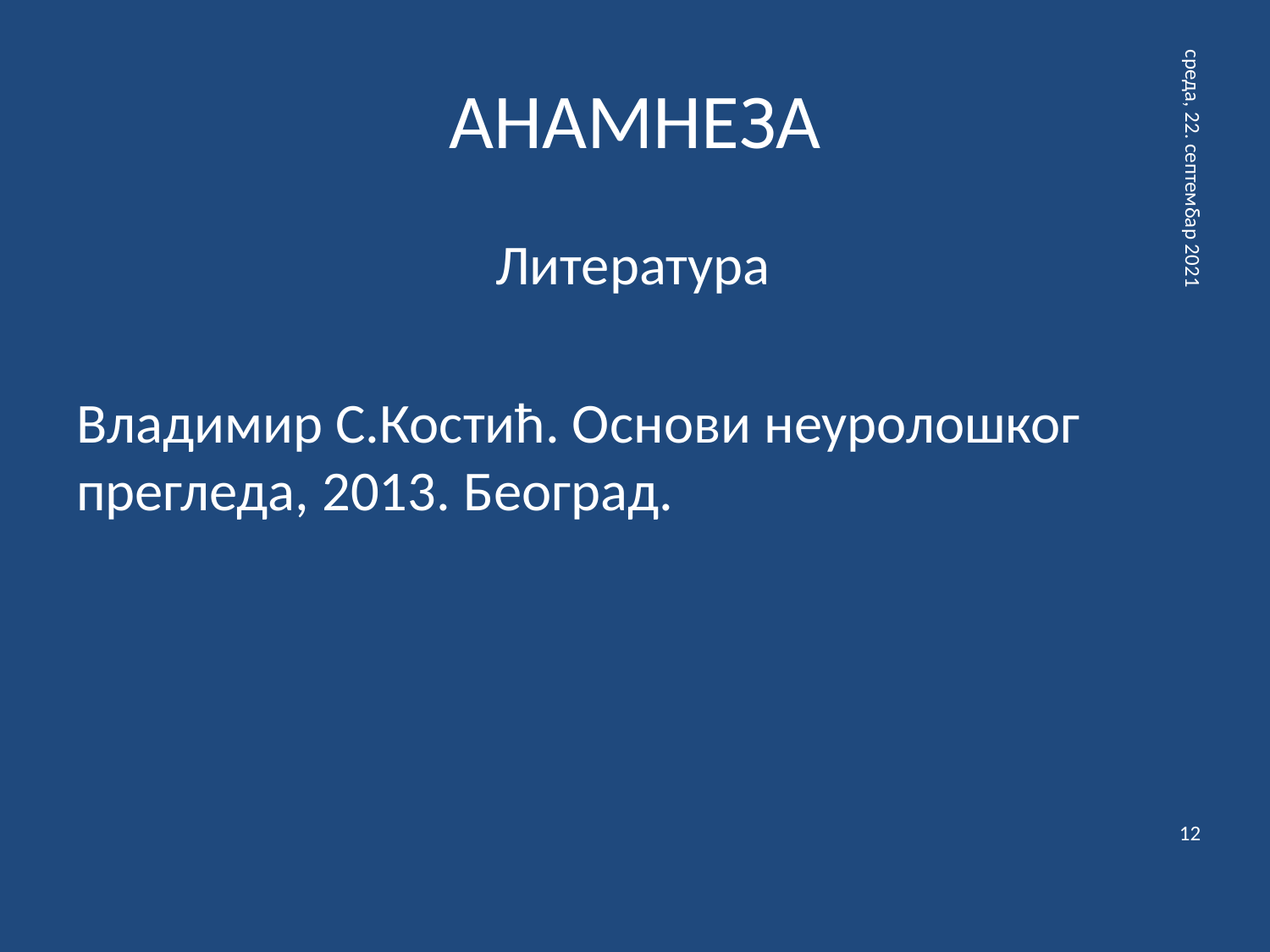

# АНАМНЕЗА
среда, 22. септембар 2021
                                 Литература

Владимир С.Костић. Основи неуролошког прегледа, 2013. Београд.
12